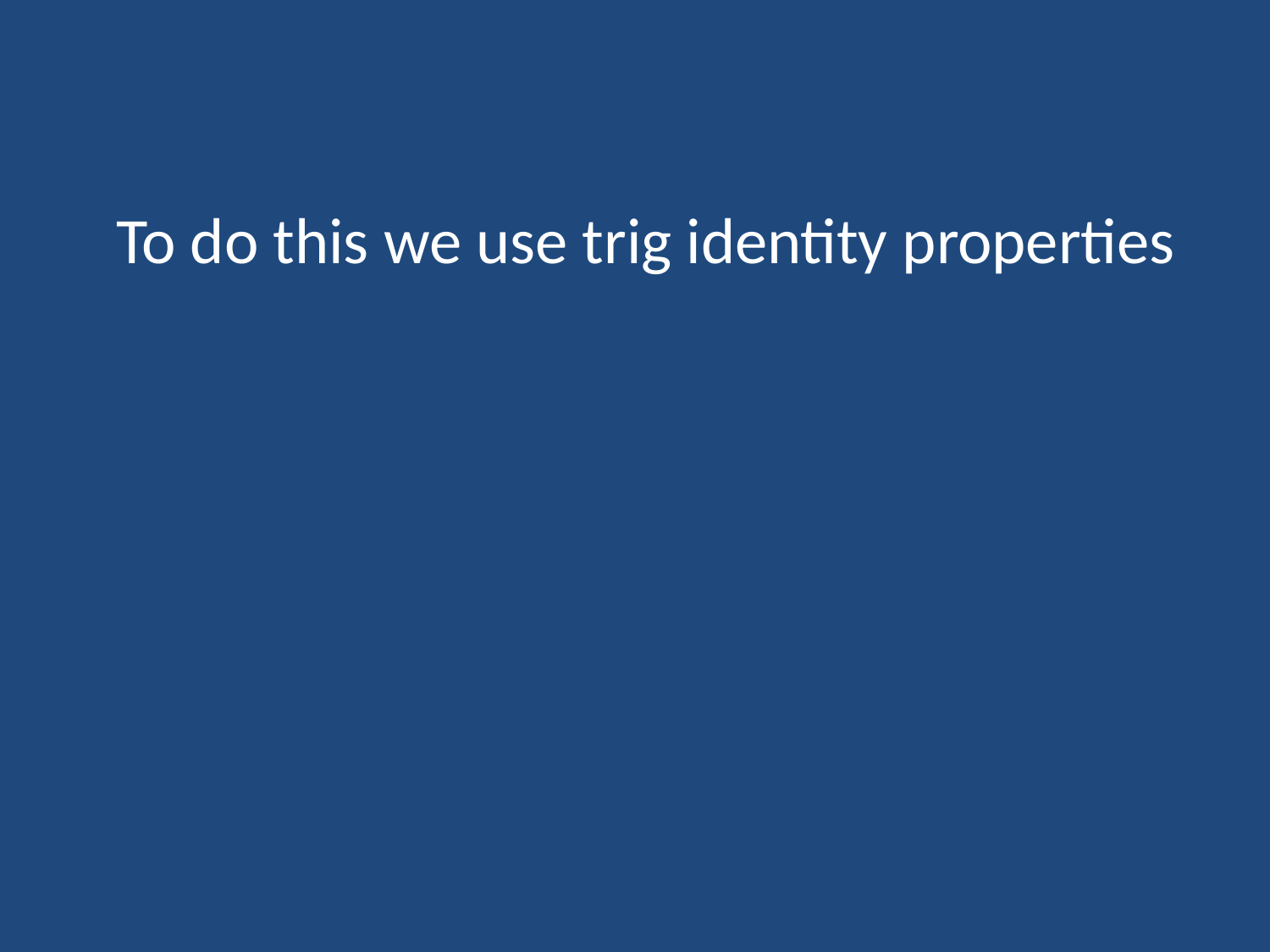

# To do this we use trig identity properties